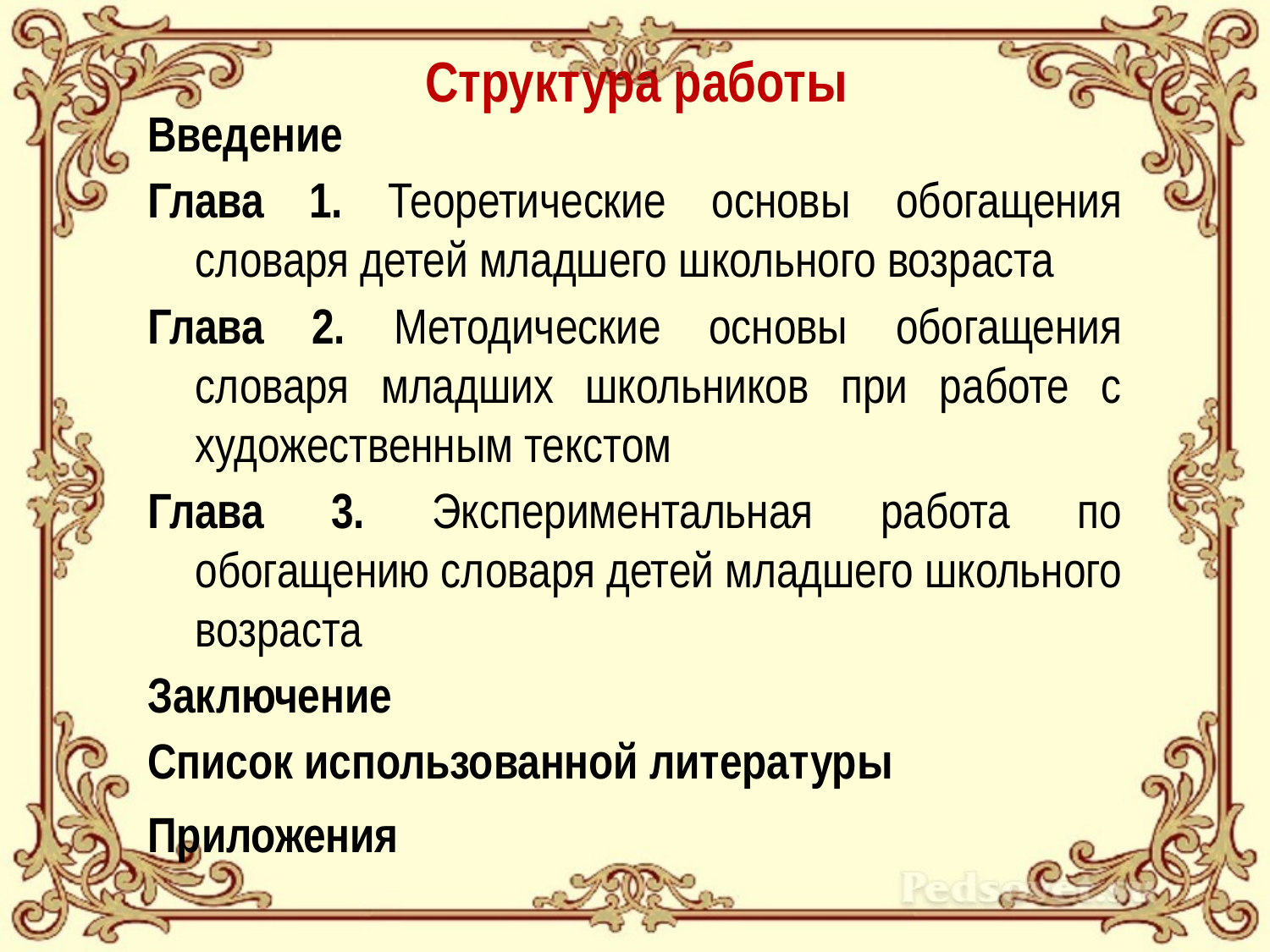

# Структура работы
Введение
Глава 1. Теоретические основы обогащения словаря детей младшего школьного возраста
Глава 2. Методические основы обогащения словаря младших школьников при работе с художественным текстом
Глава 3. Экспериментальная работа по обогащению словаря детей младшего школьного возраста
Заключение
Список использованной литературы
Приложения